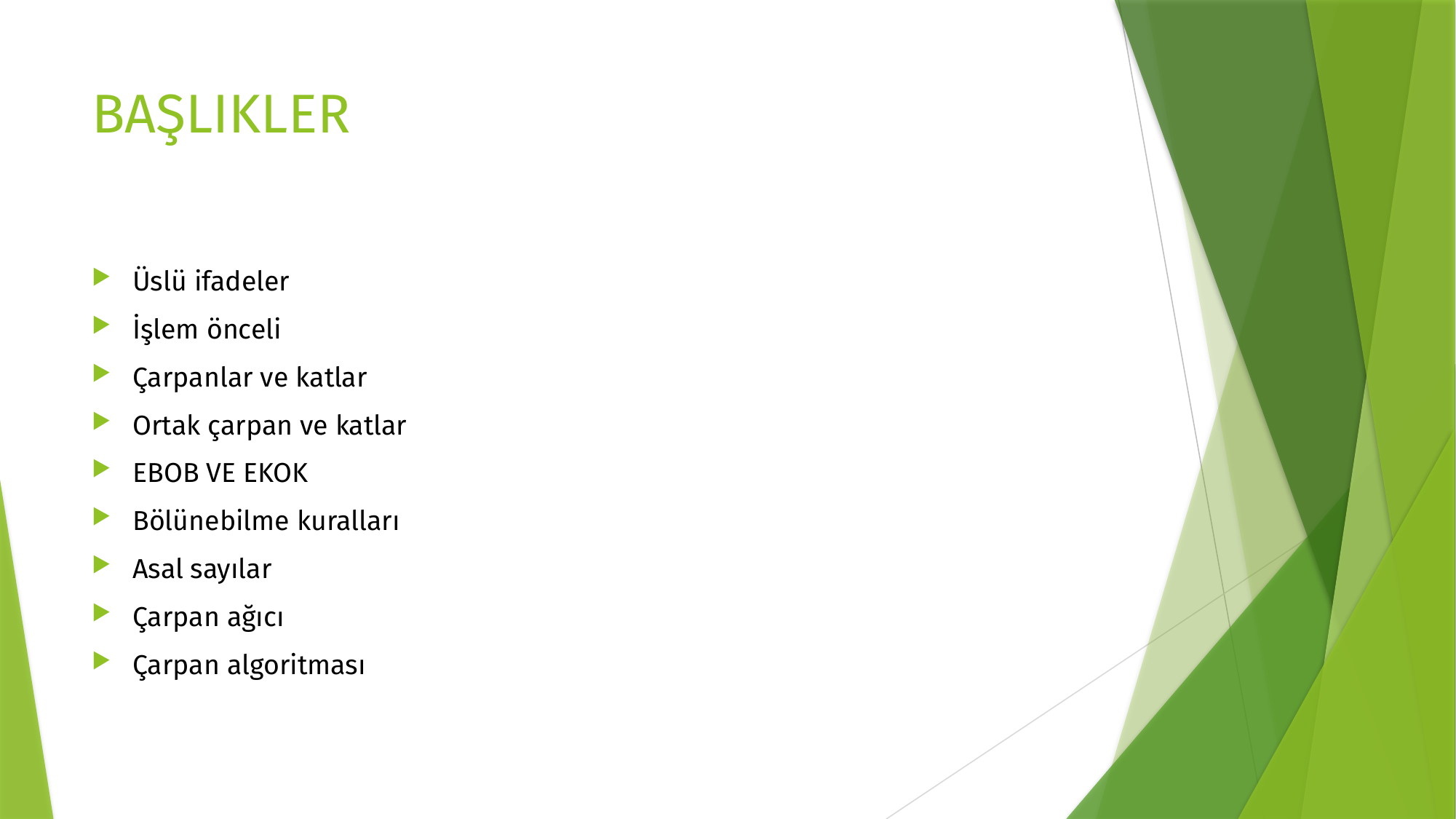

# BAŞLIKLER
Üslü ifadeler
İşlem önceli
Çarpanlar ve katlar
Ortak çarpan ve katlar
EBOB VE EKOK
Bölünebilme kuralları
Asal sayılar
Çarpan ağıcı
Çarpan algoritması